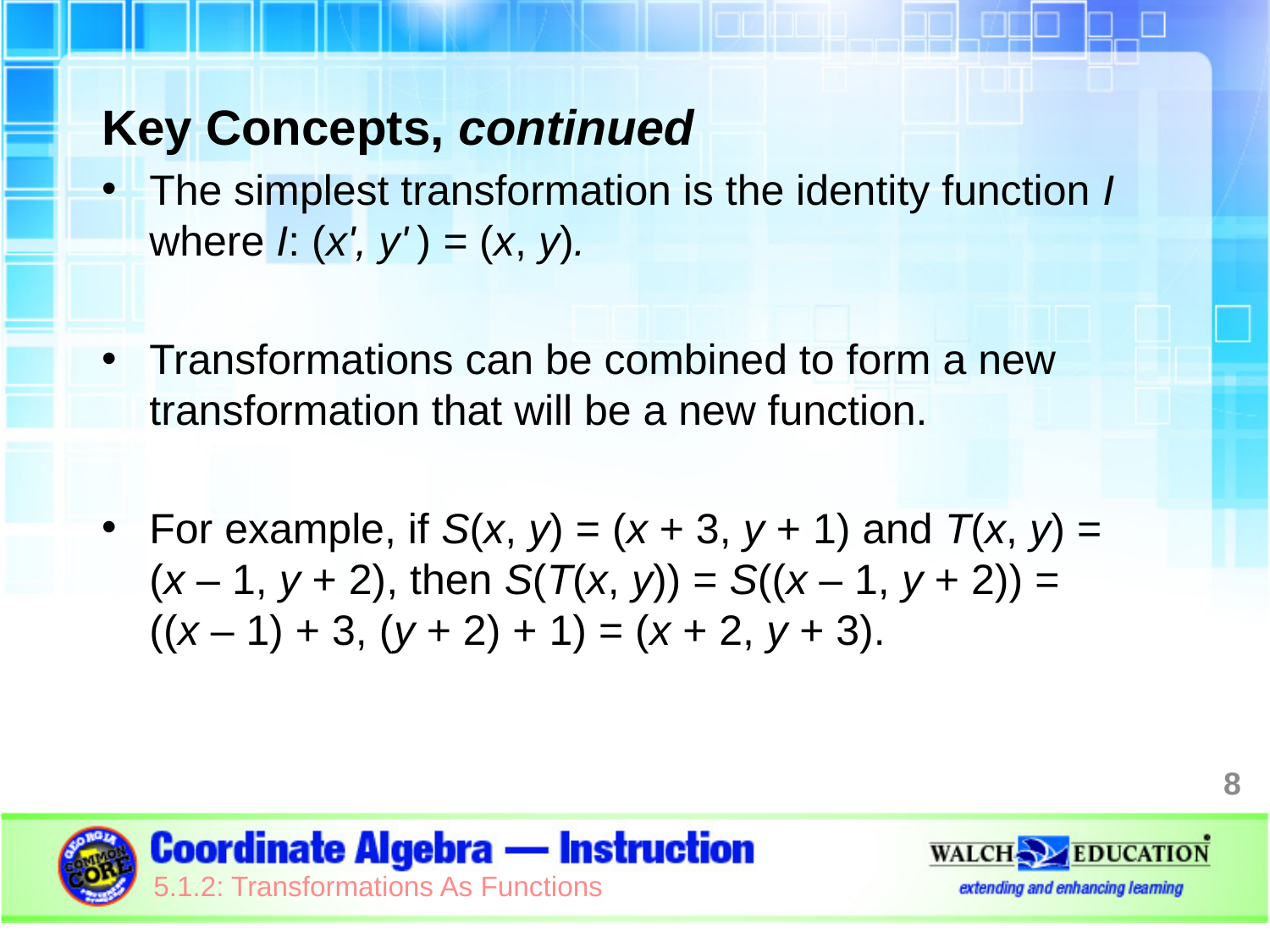

Key Concepts, continued
The simplest transformation is the identity function I where I: (x', y' ) = (x, y).

Transformations can be combined to form a new transformation that will be a new function.

For example, if S(x, y) = (x + 3, y + 1) and T(x, y) =
(x – 1, y + 2), then S(T(x, y)) = S((x – 1, y + 2)) =
((x – 1) + 3, (y + 2) + 1) = (x + 2, y + 3).

8
5.1.2: Transformations As Functions